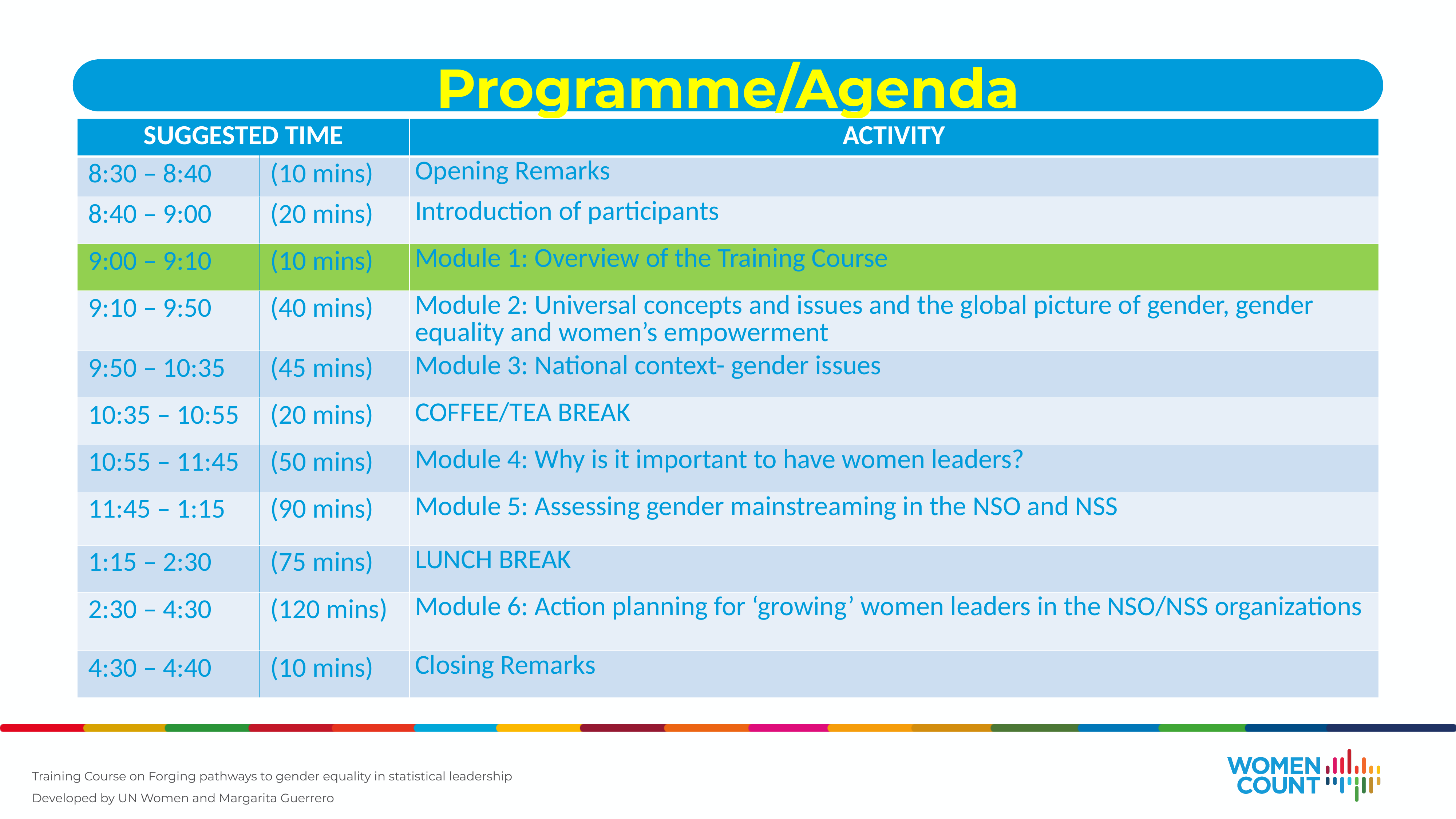

Programme/Agenda
| SUGGESTED TIME |  | ACTIVITY |
| --- | --- | --- |
| 8:30 – 8:40 | (10 mins) | Opening Remarks |
| 8:40 – 9:00 | (20 mins) | Introduction of participants |
| 9:00 – 9:10 | (10 mins) | Module 1: Overview of the Training Course |
| 9:10 – 9:50 | (40 mins) | Module 2: Universal concepts and issues and the global picture of gender, gender equality and women’s empowerment |
| 9:50 – 10:35 | (45 mins) | Module 3: National context- gender issues |
| 10:35 – 10:55 | (20 mins) | COFFEE/TEA BREAK |
| 10:55 – 11:45 | (50 mins) | Module 4: Why is it important to have women leaders? |
| 11:45 – 1:15 | (90 mins) | Module 5: Assessing gender mainstreaming in the NSO and NSS |
| 1:15 – 2:30 | (75 mins) | LUNCH BREAK |
| 2:30 – 4:30 | (120 mins) | Module 6: Action planning for ‘growing’ women leaders in the NSO/NSS organizations |
| 4:30 – 4:40 | (10 mins) | Closing Remarks |
Training Course on Forging pathways to gender equality in statistical leadership
Developed by UN Women and Margarita Guerrero